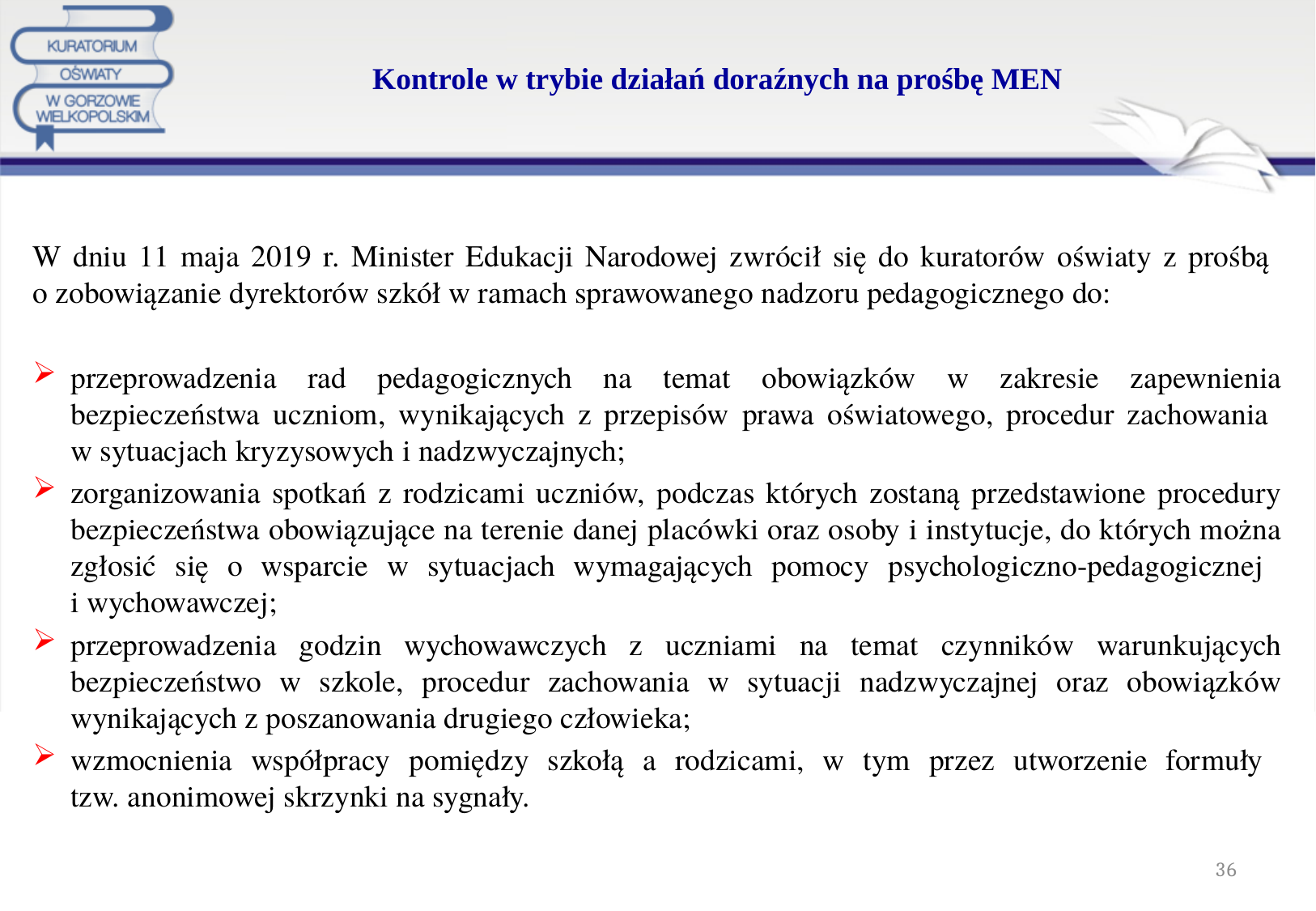

# Kontrole w trybie działań doraźnych na prośbę MEN

W dniu 11 maja 2019 r. Minister Edukacji Narodowej zwrócił się do kuratorów oświaty z prośbą
o zobowiązanie dyrektorów szkół w ramach sprawowanego nadzoru pedagogicznego do:

przeprowadzenia rad pedagogicznych na temat obowiązków w zakresie zapewnienia bezpieczeństwa uczniom, wynikających z przepisów prawa oświatowego, procedur zachowania
w sytuacjach kryzysowych i nadzwyczajnych;
zorganizowania spotkań z rodzicami uczniów, podczas których zostaną przedstawione procedury bezpieczeństwa obowiązujące na terenie danej placówki oraz osoby i instytucje, do których można zgłosić się o wsparcie w sytuacjach wymagających pomocy psychologiczno-pedagogicznej
i wychowawczej;
przeprowadzenia godzin wychowawczych z uczniami na temat czynników warunkujących bezpieczeństwo w szkole, procedur zachowania w sytuacji nadzwyczajnej oraz obowiązków wynikających z poszanowania drugiego człowieka;
wzmocnienia współpracy pomiędzy szkołą a rodzicami, w tym przez utworzenie formuły
tzw. anonimowej skrzynki na sygnały.

36